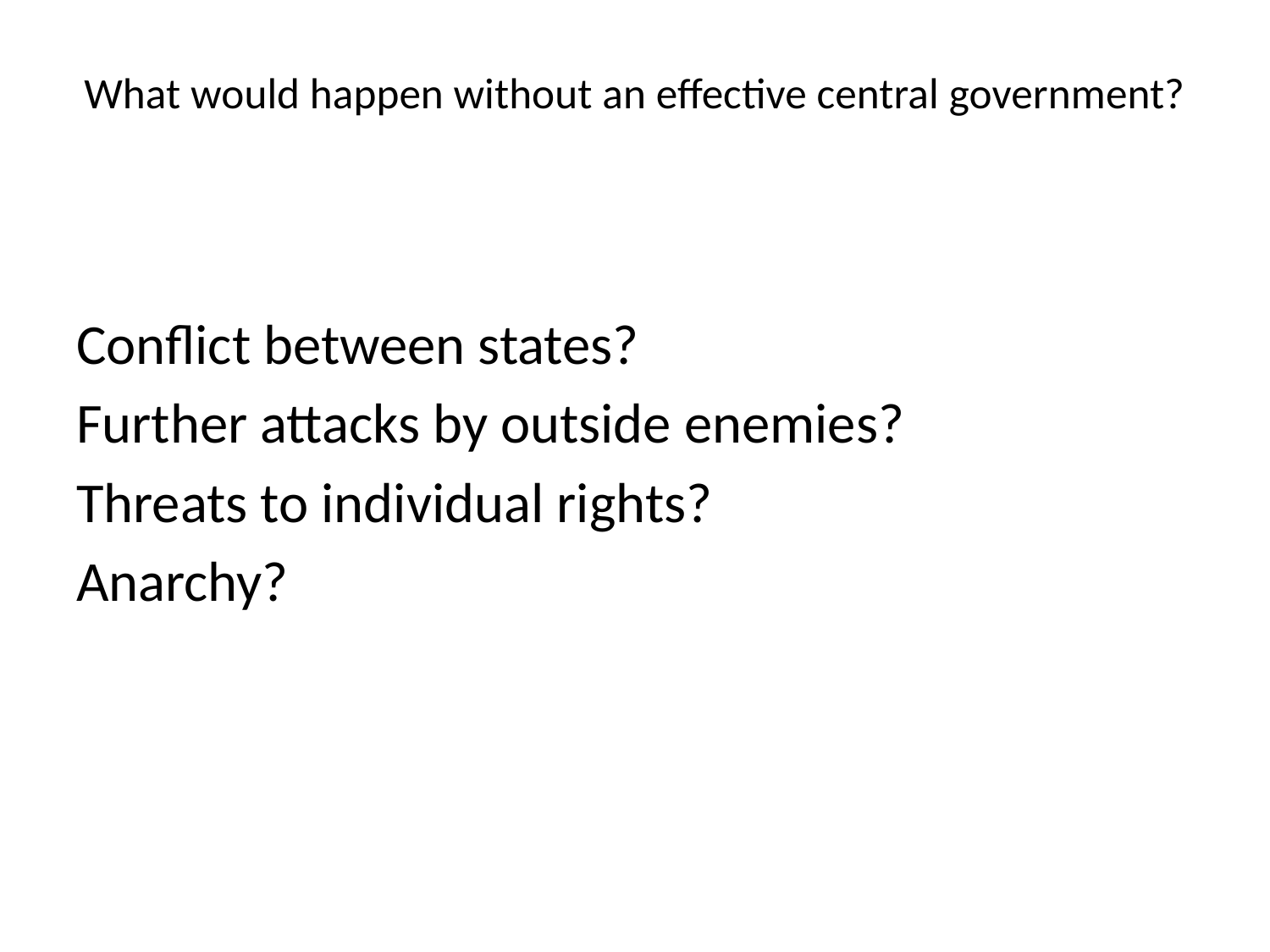

# What would happen without an effective central government?

Conflict between states?
Further attacks by outside enemies?
Threats to individual rights?
Anarchy?